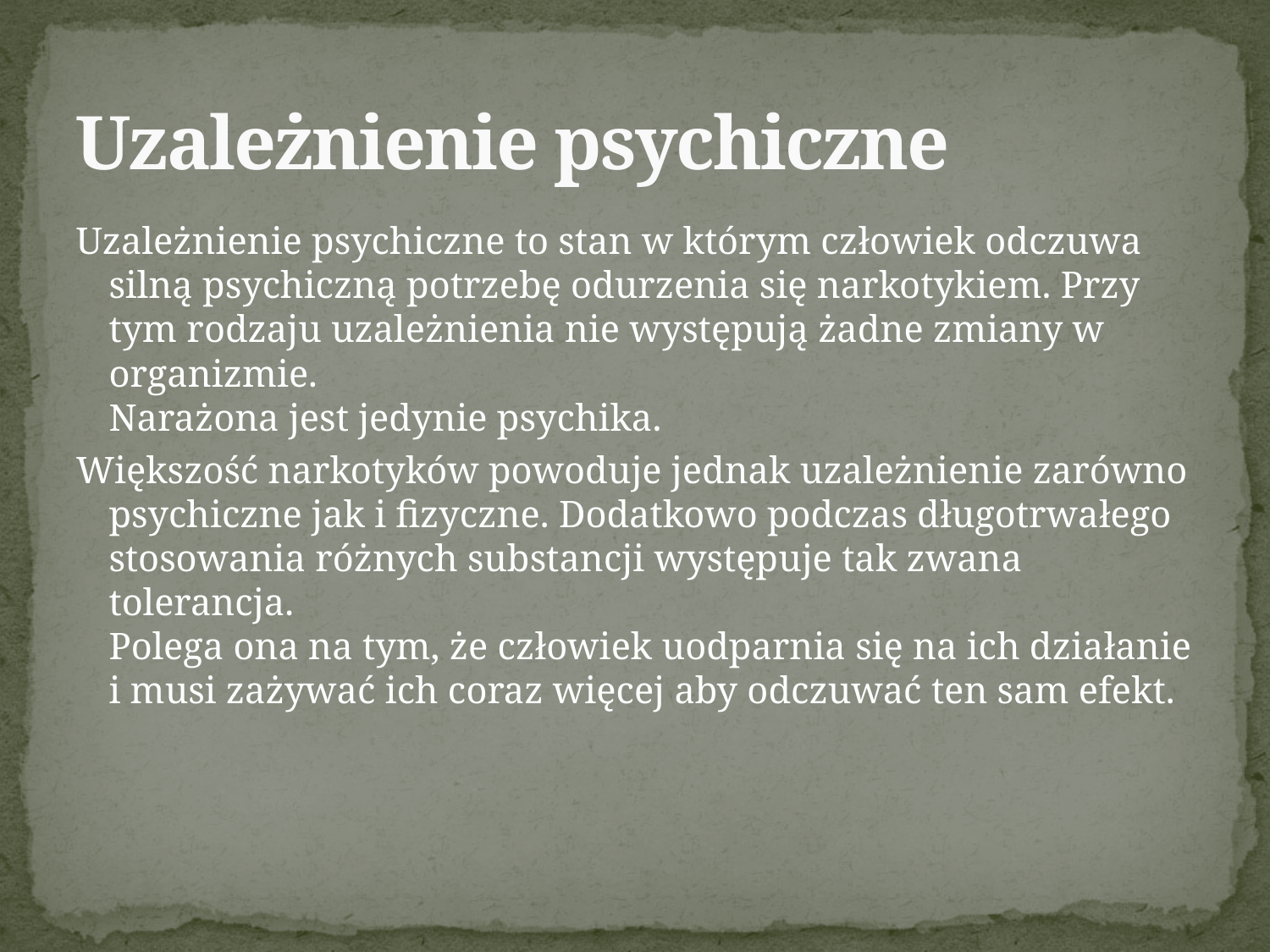

# Uzależnienie psychiczne
Uzależnienie psychiczne to stan w którym człowiek odczuwa silną psychiczną potrzebę odurzenia się narkotykiem. Przy tym rodzaju uzależnienia nie występują żadne zmiany w organizmie.
Narażona jest jedynie psychika.
Większość narkotyków powoduje jednak uzależnienie zarówno psychiczne jak i fizyczne. Dodatkowo podczas długotrwałego stosowania różnych substancji występuje tak zwana tolerancja.
Polega ona na tym, że człowiek uodparnia się na ich działanie i musi zażywać ich coraz więcej aby odczuwać ten sam efekt.